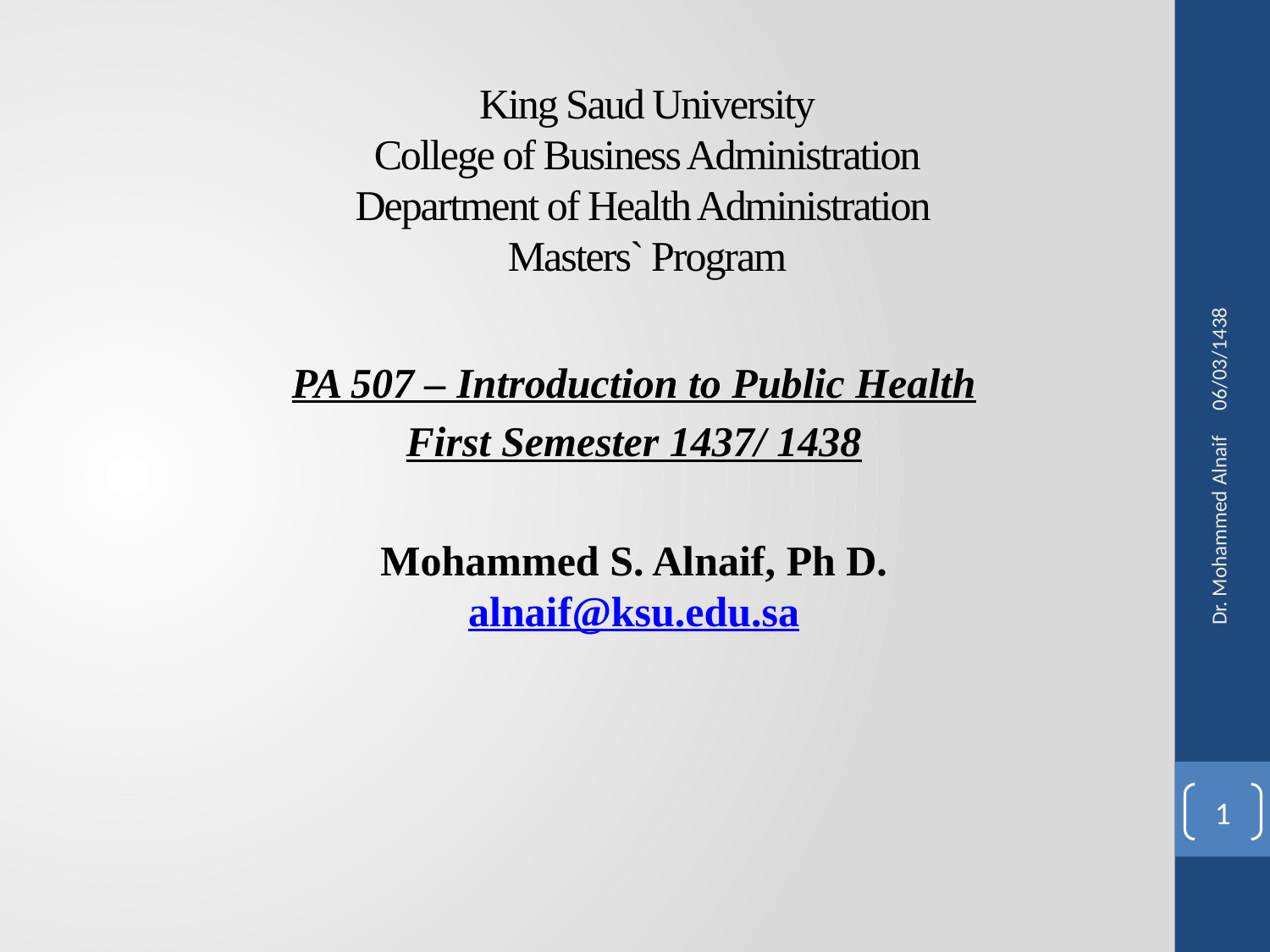

# King Saud University College of Business Administration Department of Health Administration Masters` Program
06/03/1438
PA 507 – Introduction to Public Health
First Semester 1437/ 1438

Mohammed S. Alnaif, Ph D.
alnaif@ksu.edu.sa
Dr. Mohammed Alnaif
1